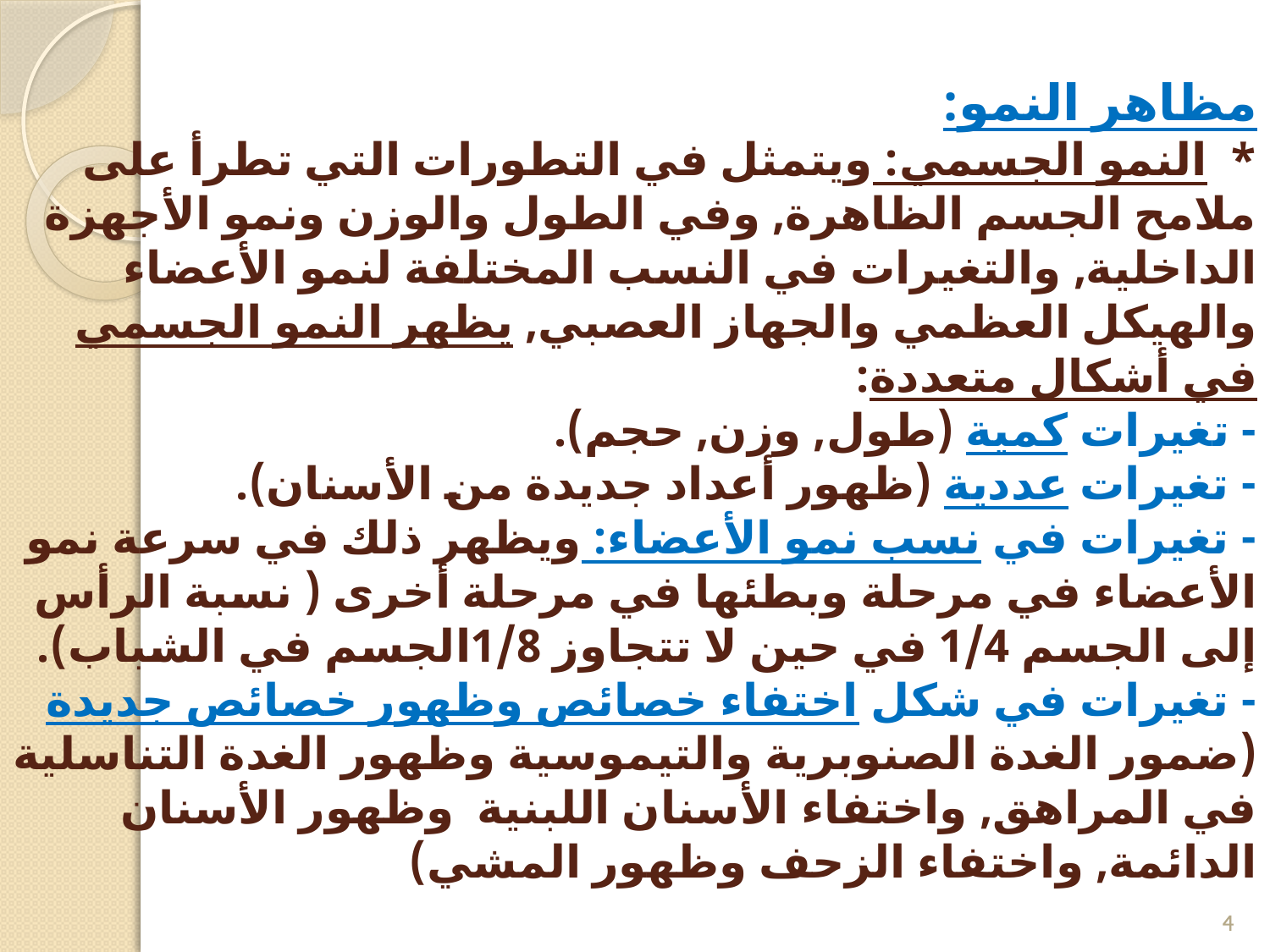

# مظاهر النمو: *  النمو الجسمي: ويتمثل في التطورات التي تطرأ على ملامح الجسم الظاهرة, وفي الطول والوزن ونمو الأجهزة الداخلية, والتغيرات في النسب المختلفة لنمو الأعضاء والهيكل العظمي والجهاز العصبي, يظهر النمو الجسمي في أشكال متعددة: - تغيرات كمية (طول, وزن, حجم). - تغيرات عددية (ظهور أعداد جديدة من الأسنان). - تغيرات في نسب نمو الأعضاء: ويظهر ذلك في سرعة نمو الأعضاء في مرحلة وبطئها في مرحلة أخرى ( نسبة الرأس إلى الجسم 1/4 في حين لا تتجاوز 1/8الجسم في الشباب). - تغيرات في شكل اختفاء خصائص وظهور خصائص جديدة (ضمور الغدة الصنوبرية والتيموسية وظهور الغدة التناسلية في المراهق, واختفاء الأسنان اللبنية  وظهور الأسنان الدائمة, واختفاء الزحف وظهور المشي)

4